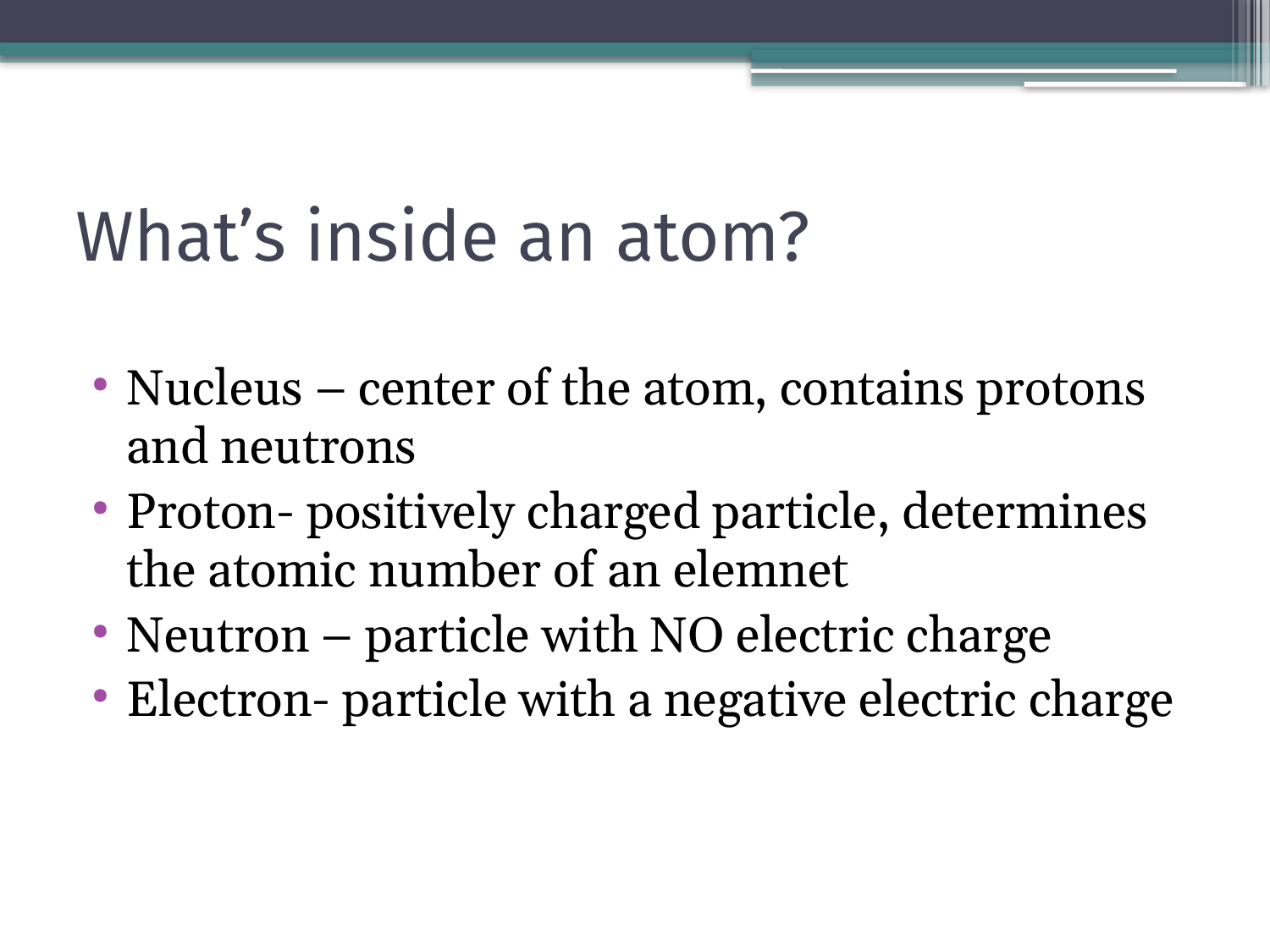

# What’s inside an atom?
Nucleus – center of the atom, contains protons and neutrons
Proton- positively charged particle, determines the atomic number of an elemnet
Neutron – particle with NO electric charge
Electron- particle with a negative electric charge